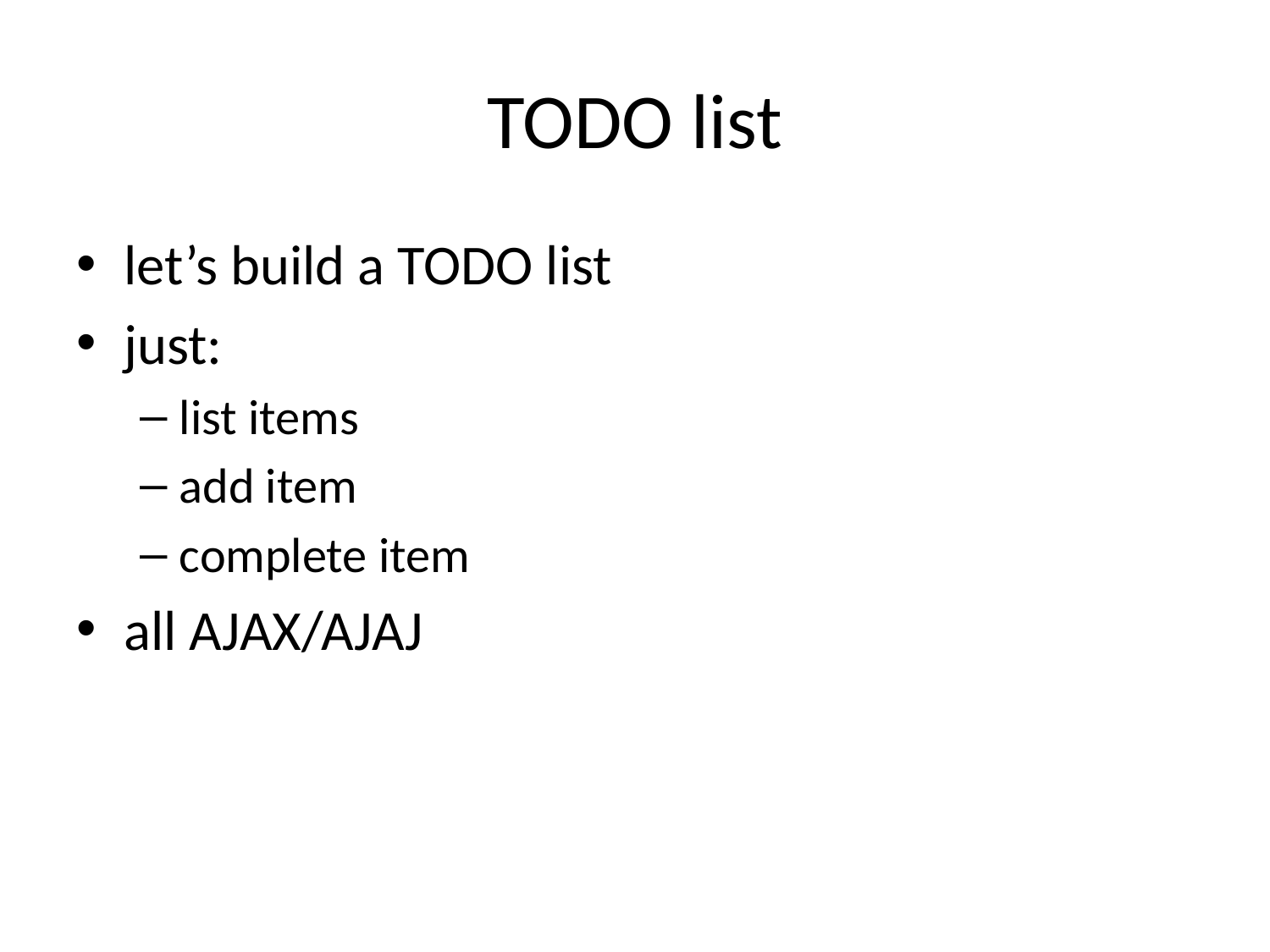

# TODO list
let’s build a TODO list
just:
list items
add item
complete item
all AJAX/AJAJ